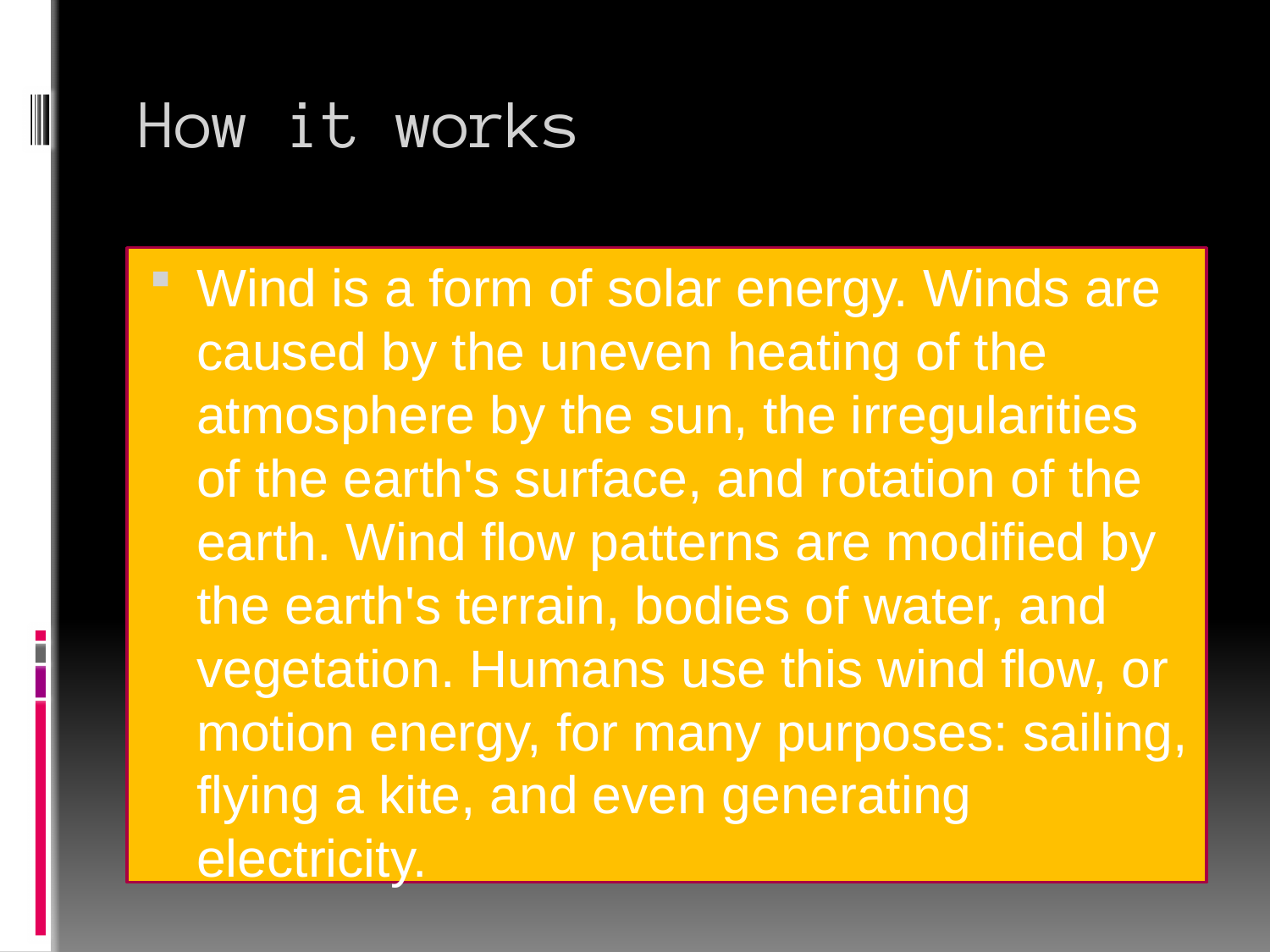

# How it works
Wind is a form of solar energy. Winds are caused by the uneven heating of the atmosphere by the sun, the irregularities of the earth's surface, and rotation of the earth. Wind flow patterns are modified by the earth's terrain, bodies of water, and vegetation. Humans use this wind flow, or motion energy, for many purposes: sailing, flying a kite, and even generating electricity.